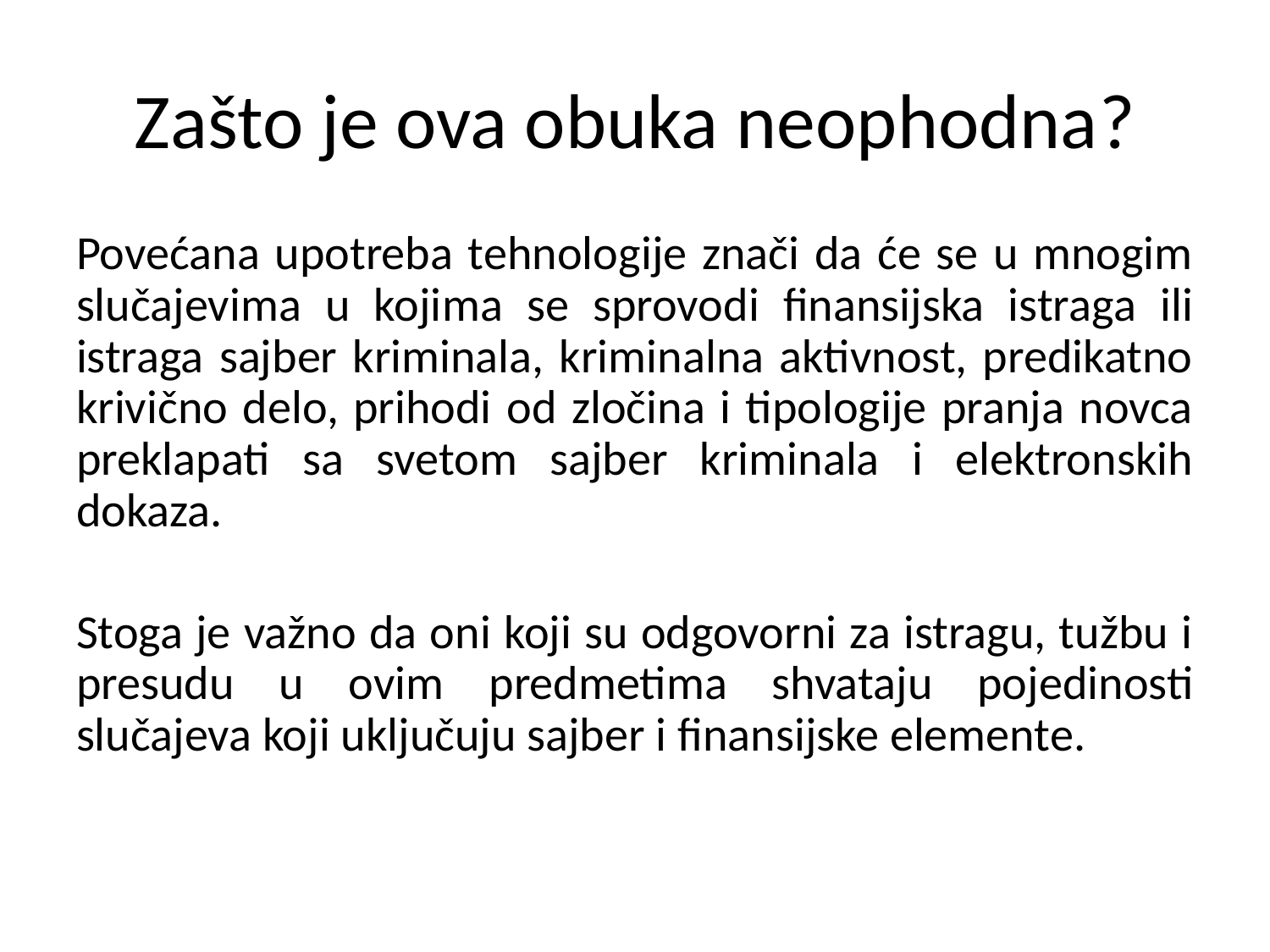

# Zašto je ova obuka neophodna?
Povećana upotreba tehnologije znači da će se u mnogim slučajevima u kojima se sprovodi finansijska istraga ili istraga sajber kriminala, kriminalna aktivnost, predikatno krivično delo, prihodi od zločina i tipologije pranja novca preklapati sa svetom sajber kriminala i elektronskih dokaza.

Stoga je važno da oni koji su odgovorni za istragu, tužbu i presudu u ovim predmetima shvataju pojedinosti slučajeva koji uključuju sajber i finansijske elemente.